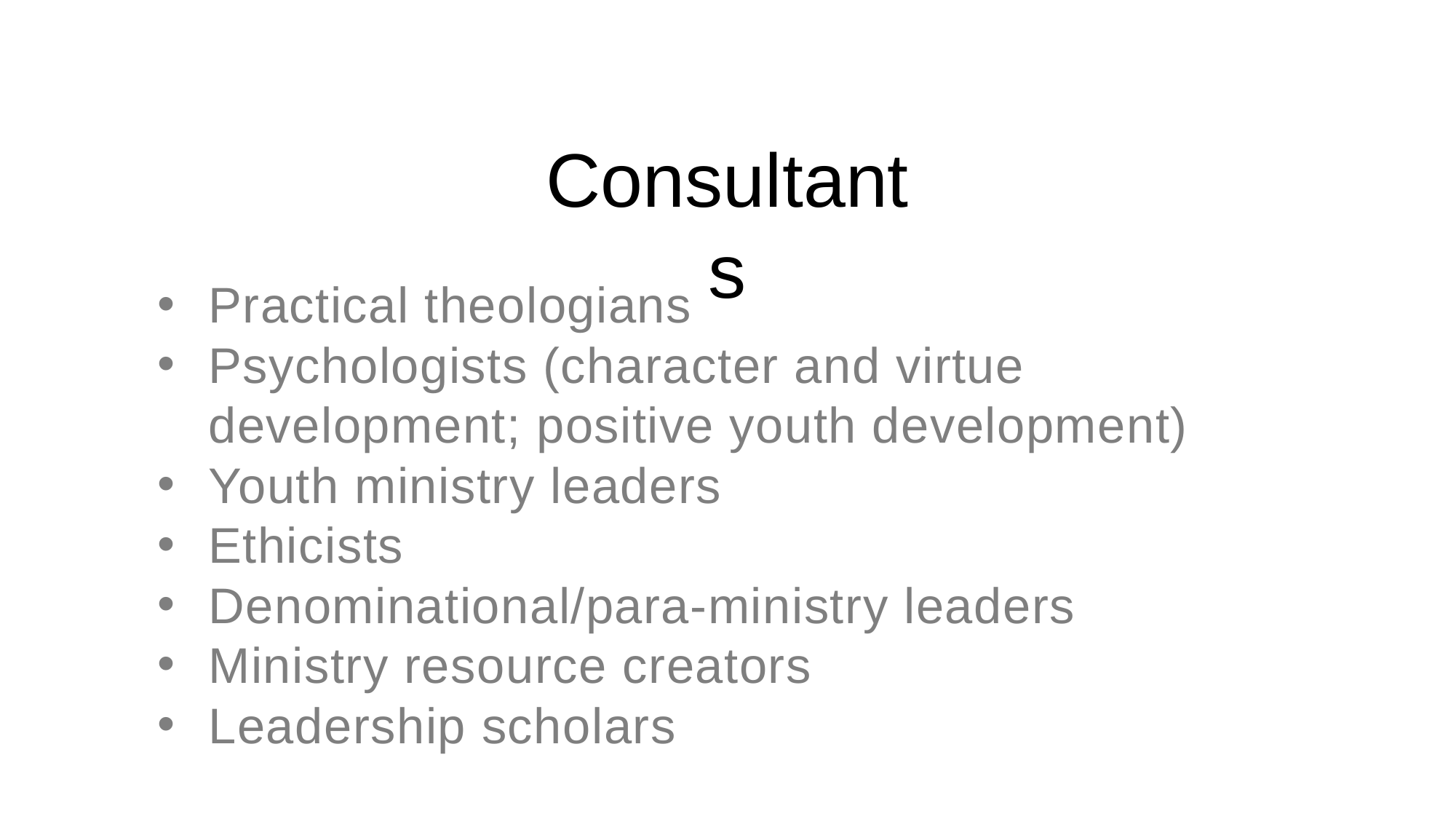

Consultants
Practical theologians
Psychologists (character and virtue development; positive youth development)
Youth ministry leaders
Ethicists
Denominational/para-ministry leaders
Ministry resource creators
Leadership scholars